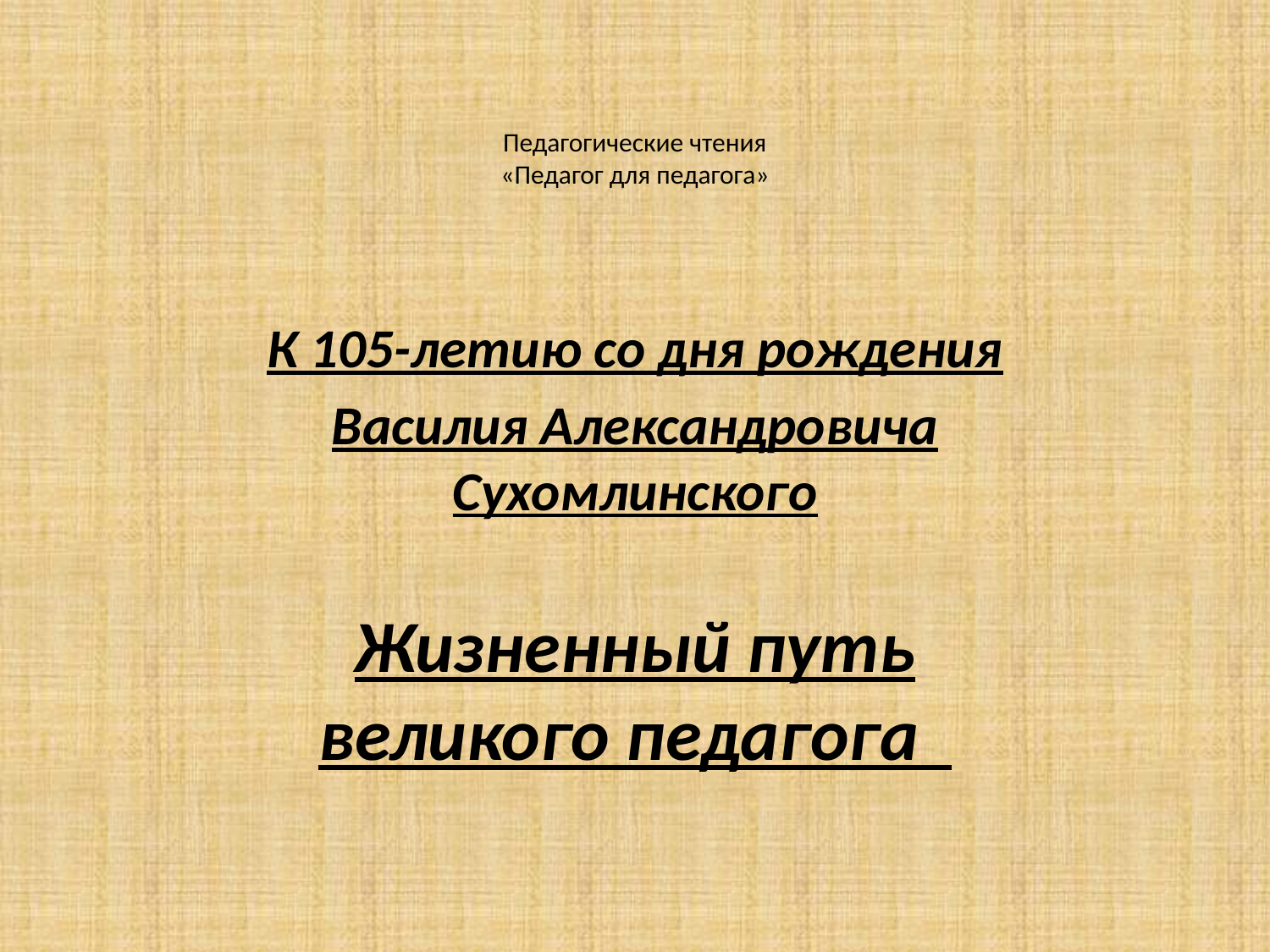

# Педагогические чтения «Педагог для педагога»
К 105-летию со дня рождения
Василия Александровича Сухомлинского

Жизненный путь великого педагога